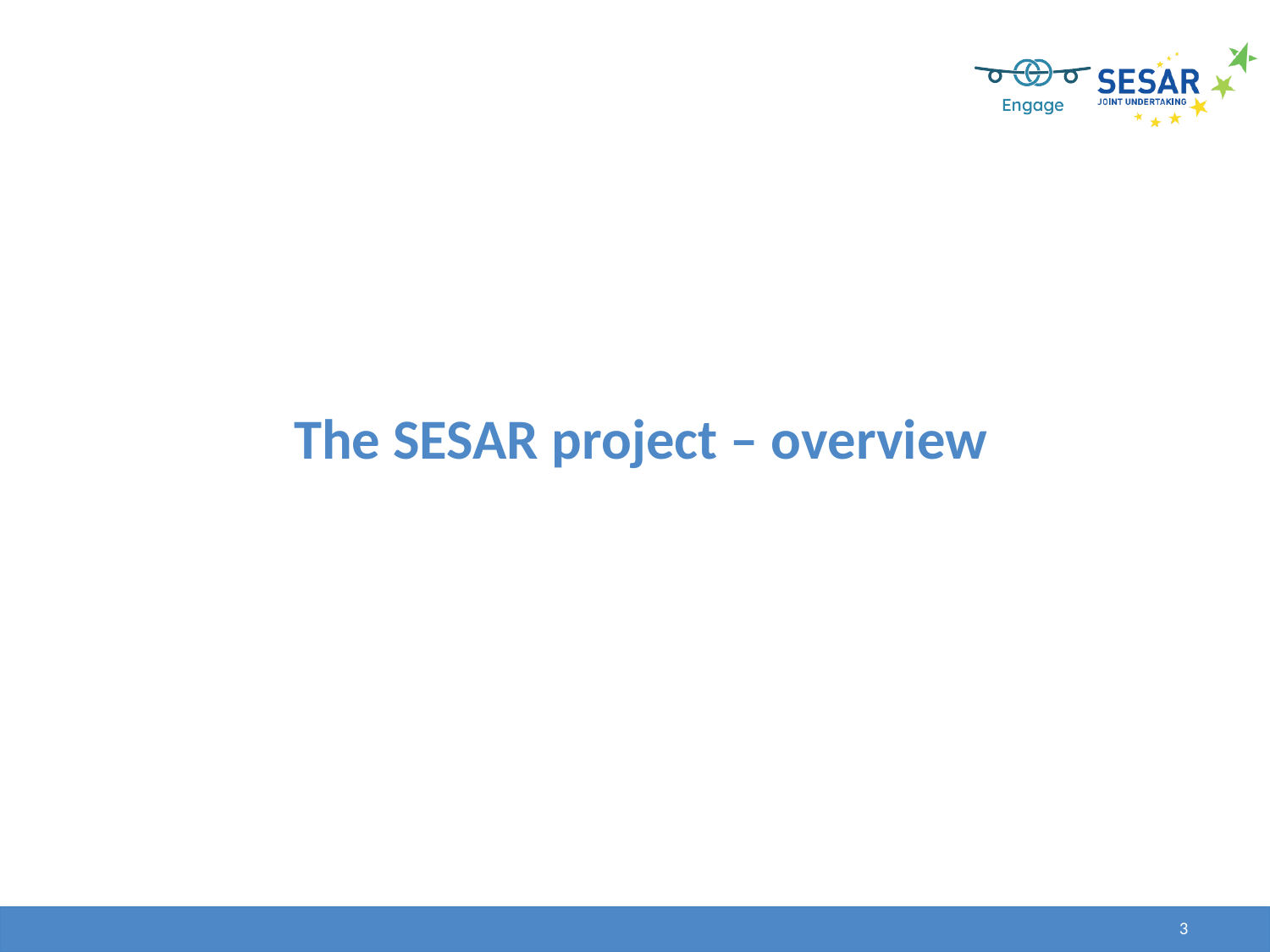

# The SESAR project – overview
3